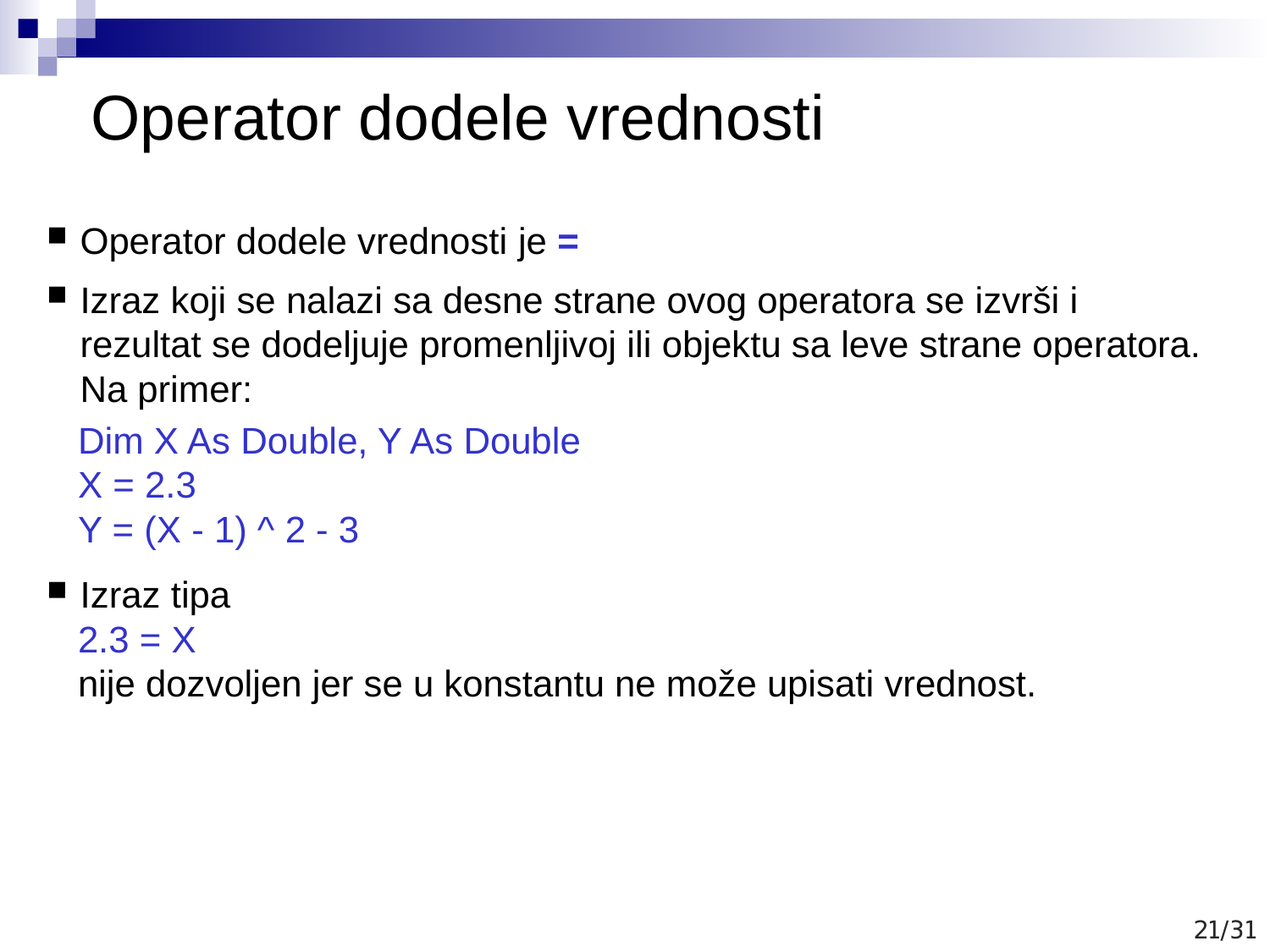

# Operator dodele vrednosti
Operator dodele vrednosti je =
Izraz koji se nalazi sa desne strane ovog operatora se izvrši i rezultat se dodeljuje promenljivoj ili objektu sa leve strane operatora. Na primer:
   Dim X As Double, Y As Double
   X = 2.3
   Y = (X - 1) ^ 2 - 3
Izraz tipa
   2.3 = X
   nije dozvoljen jer se u konstantu ne može upisati vrednost.
21/31